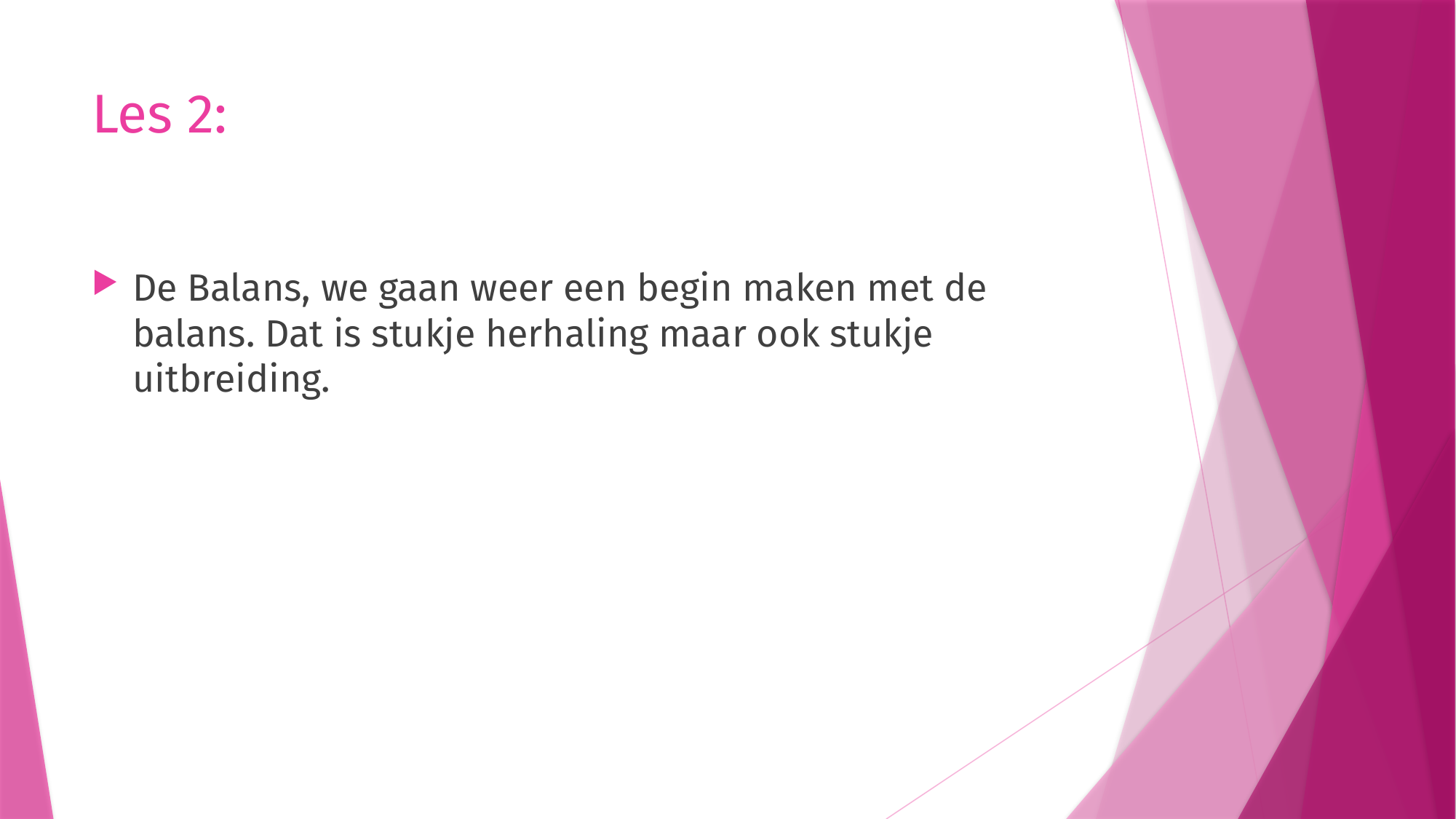

# Les 2:
De Balans, we gaan weer een begin maken met de balans. Dat is stukje herhaling maar ook stukje uitbreiding.